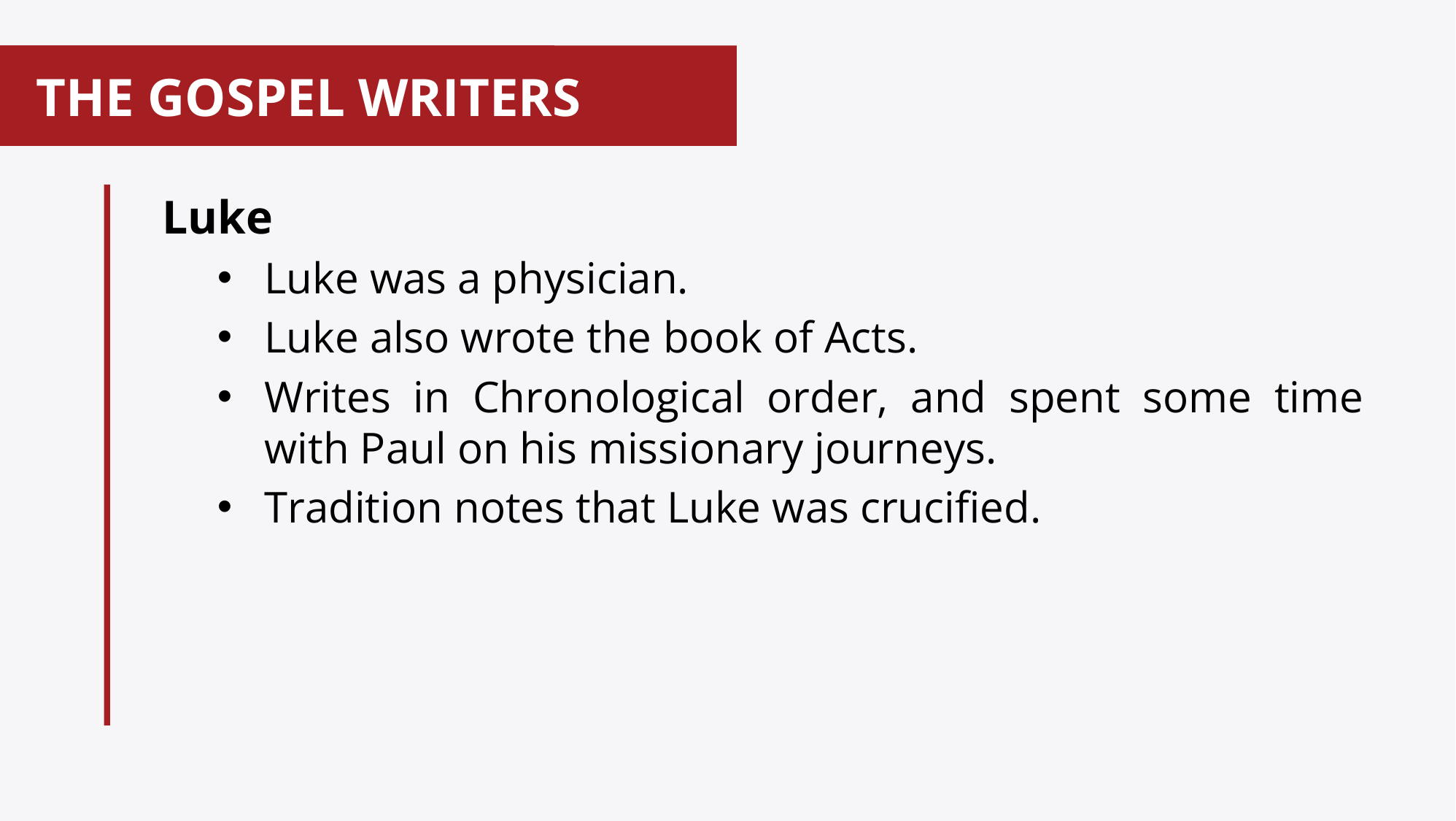

# THE GOSPEL WRITERS
 Luke
Luke was a physician.
Luke also wrote the book of Acts.
Writes in Chronological order, and spent some time with Paul on his missionary journeys.
Tradition notes that Luke was crucified.